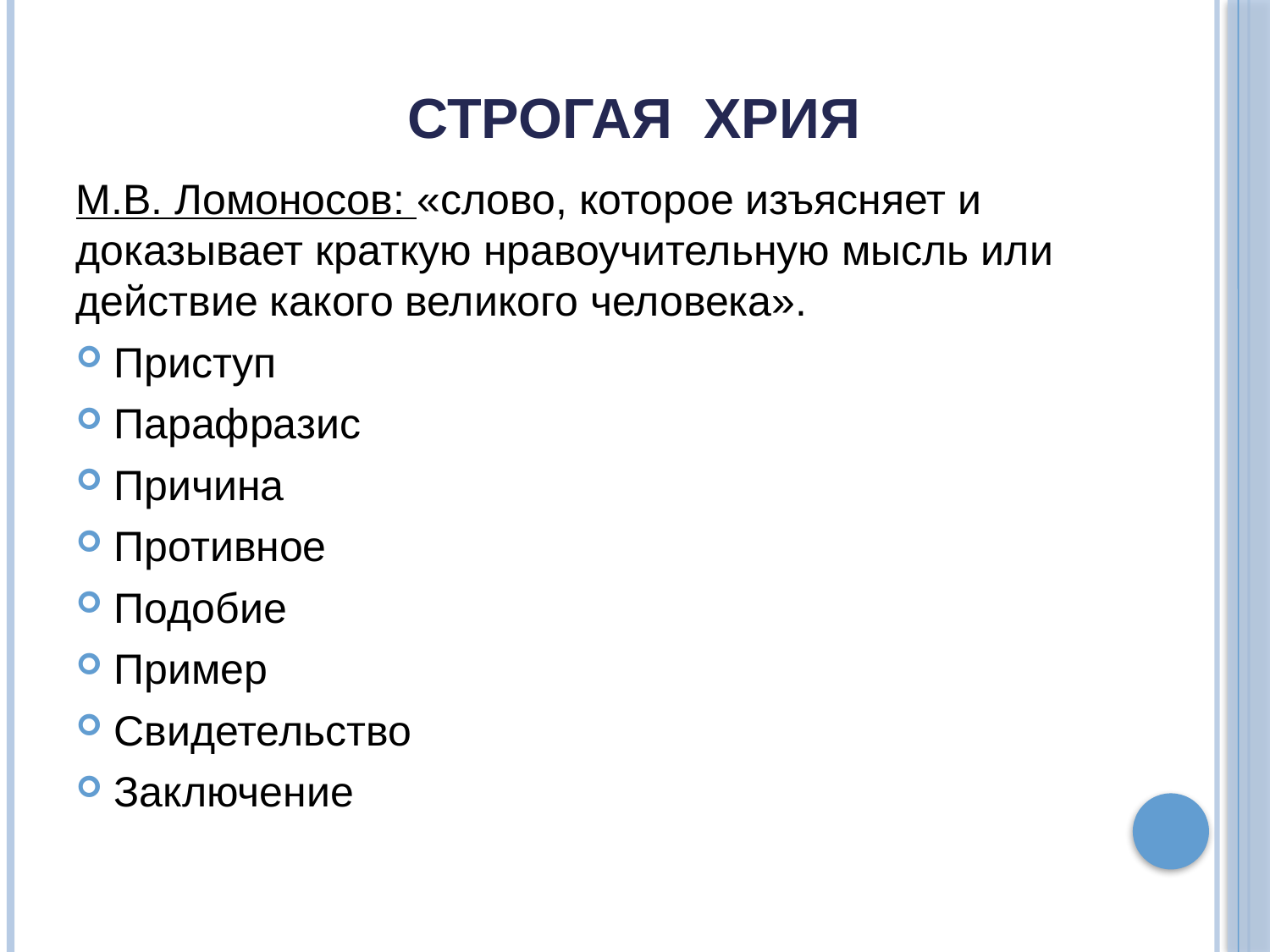

# Строгая  хрия
М.В. Ломоносов: «слово, которое изъясняет и доказывает краткую нравоучительную мысль или действие какого великого человека».
Приступ
Парафразис
Причина
Противное
Подобие
Пример
Свидетельство
Заключение